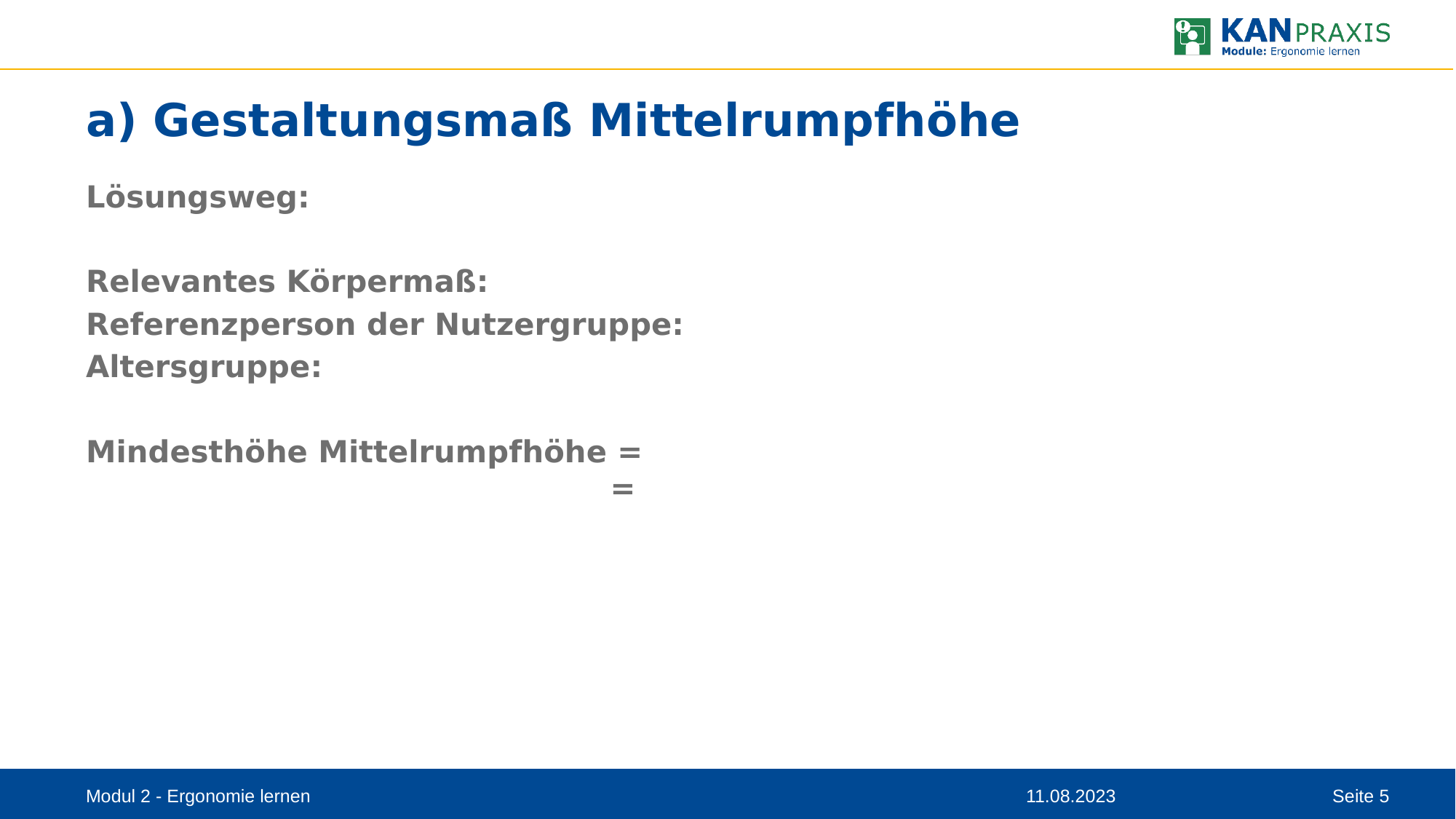

# a) Gestaltungsmaß Mittelrumpfhöhe
Lösungsweg:

Relevantes Körpermaß:
Referenzperson der Nutzergruppe:
Altersgruppe:

Mindesthöhe Mittelrumpfhöhe =
=
Modul 2 - Ergonomie lernen
11.08.2023
Seite 5